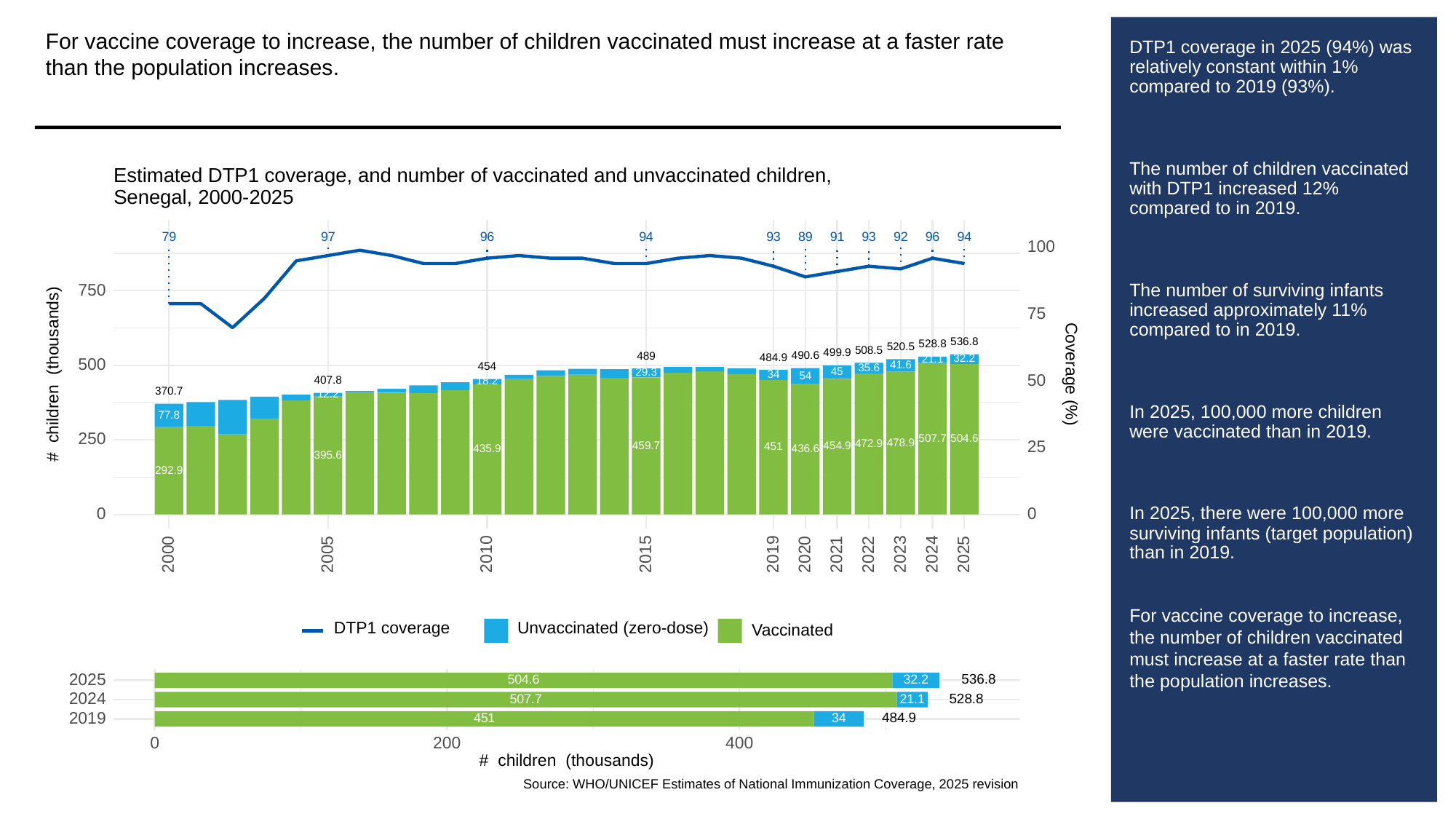

For vaccine coverage to increase, the number of children vaccinated must increase at a faster rate than the population increases.
# DTP1 coverage in 2025 (94%) was relatively constant within 1% compared to 2019 (93%).

The number of children vaccinated with DTP1 increased 12% compared to in 2019.

The number of surviving infants increased approximately 11% compared to in 2019.

In 2025, 100,000 more children were vaccinated than in 2019.

In 2025, there were 100,000 more surviving infants (target population) than in 2019.

For vaccine coverage to increase, the number of children vaccinated must increase at a faster rate than the population increases.

Estimated DTP1 coverage, and number of vaccinated and unvaccinated children,
Senegal, 2000-2025

93
93
79
97
96
94
89
91
92
96
94
100

750

75

536.8
528.8
520.5
508.5
499.9
490.6
489
484.9

32.2
21.1

500

41.6

454

35.6

#  children  (thousands)
Coverage (%)

45

29.3

34

54

50

407.8

18.2

370.7

12.2

77.8

250

507.7
504.6
478.9
472.9

25
459.7
454.9
451
436.6
435.9
395.6
292.9

0
0

2023
2000
2005
2010
2015
2019
2020
2021
2022
2024
2025

Unvaccinated (zero-dose)
DTP1 coverage
Vaccinated

2025
536.8
32.2
504.6

2024
528.8
507.7
21.1

2019
484.9
34
451

0
200
400
#  children  (thousands)
Source: WHO/UNICEF Estimates of National Immunization Coverage, 2025 revision